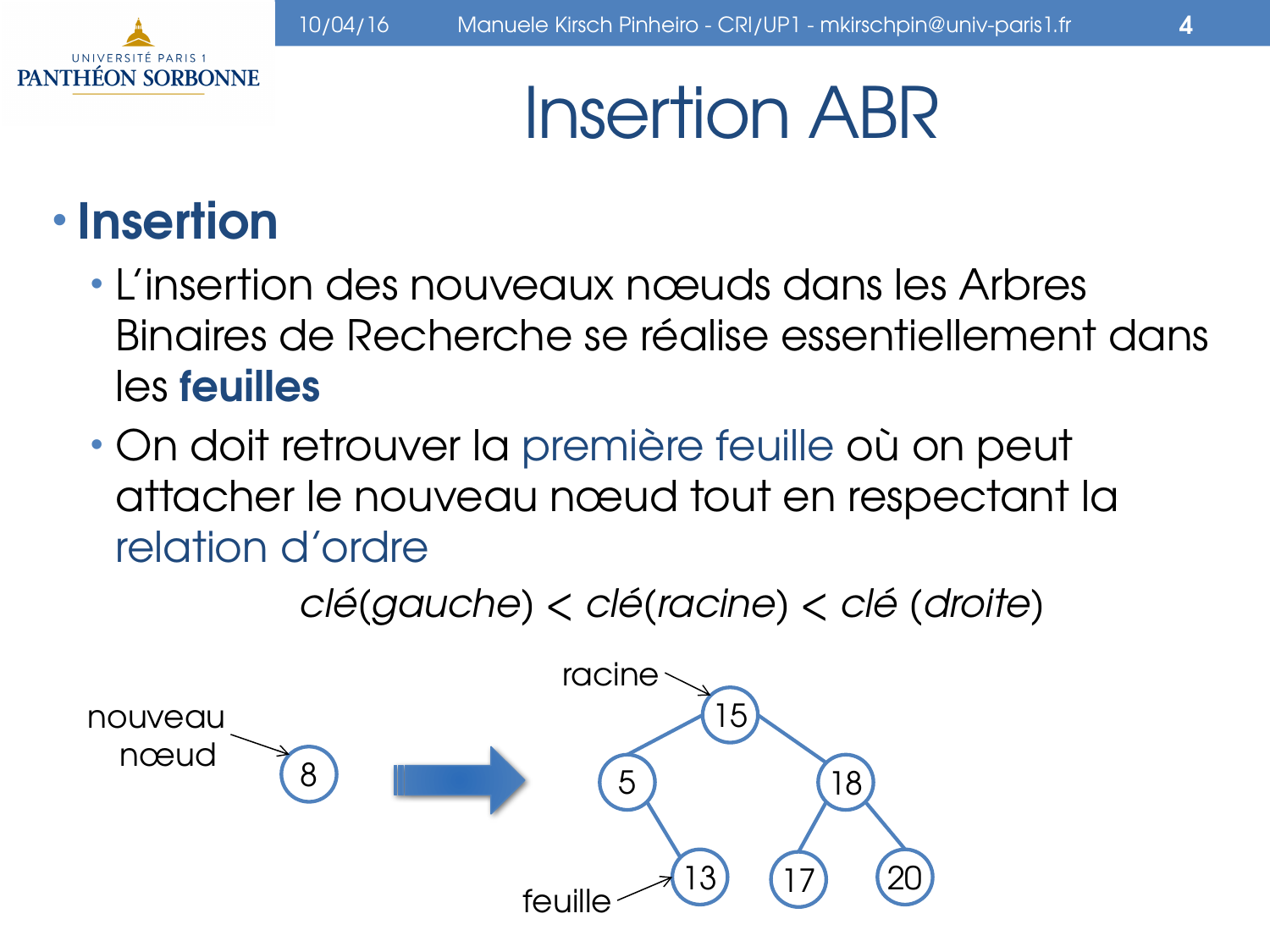

10/04/16
Manuele Kirsch Pinheiro - CRI/UP1 - mkirschpin@univ-paris1.fr
4
# Insertion ABR
Insertion
L’insertion des nouveaux nœuds dans les Arbres Binaires de Recherche se réalise essentiellement dans les feuilles
On doit retrouver la première feuille où on peut attacher le nouveau nœud tout en respectant la relation d’ordre
clé(gauche) < clé(racine) < clé (droite)

racine
15
5
18
13
20
17
nouveau
nœud
8

feuille